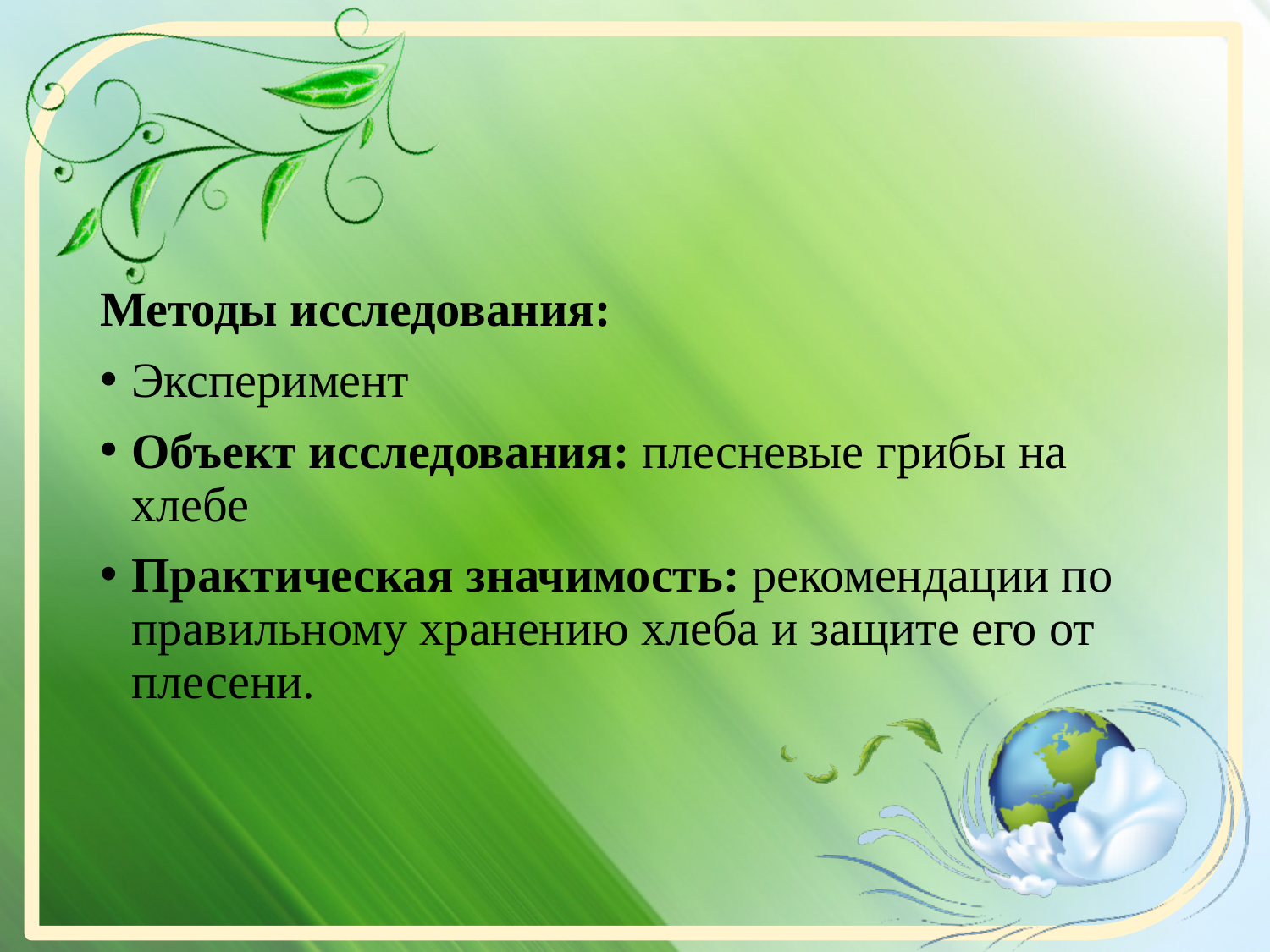

Методы исследования:
Эксперимент
Объект исследования: плесневые грибы на хлебе
Практическая значимость: рекомендации по правильному хранению хлеба и защите его от плесени.